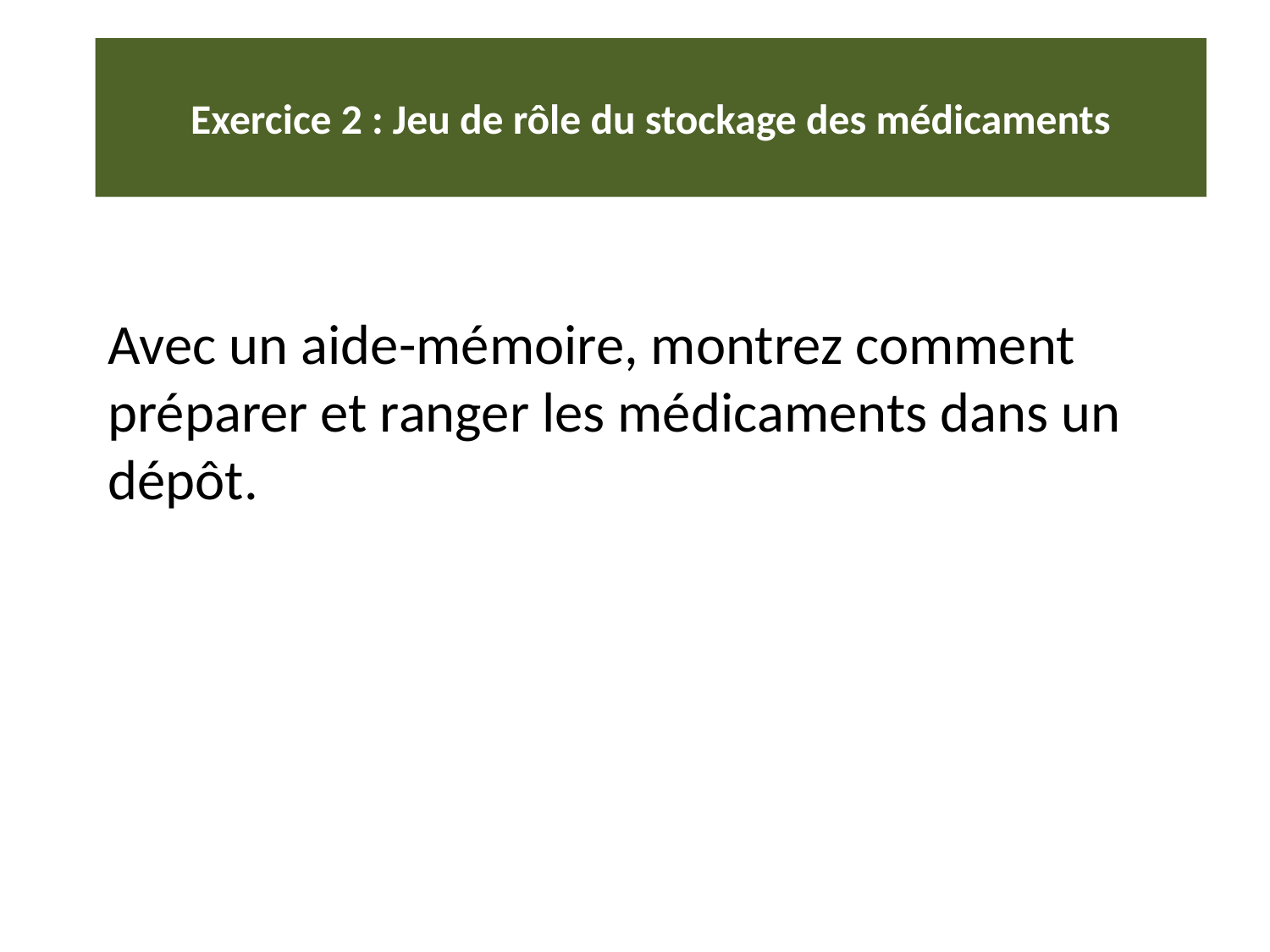

# Exercice 2 : Jeu de rôle du stockage des médicaments

Avec un aide-mémoire, montrez comment préparer et ranger les médicaments dans un dépôt.